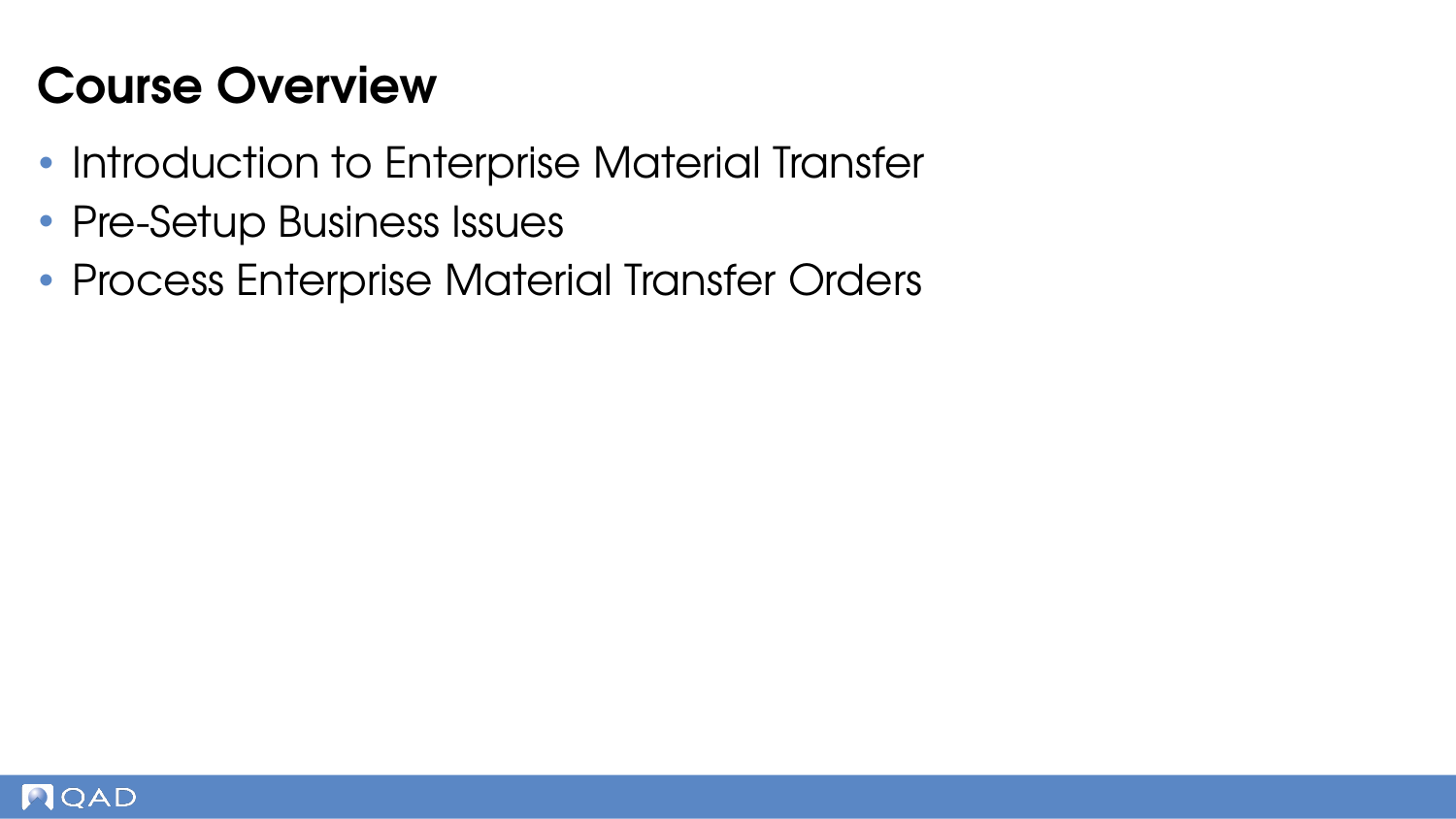

# Course Overview
Introduction to Enterprise Material Transfer
Pre-Setup Business Issues
Process Enterprise Material Transfer Orders

115